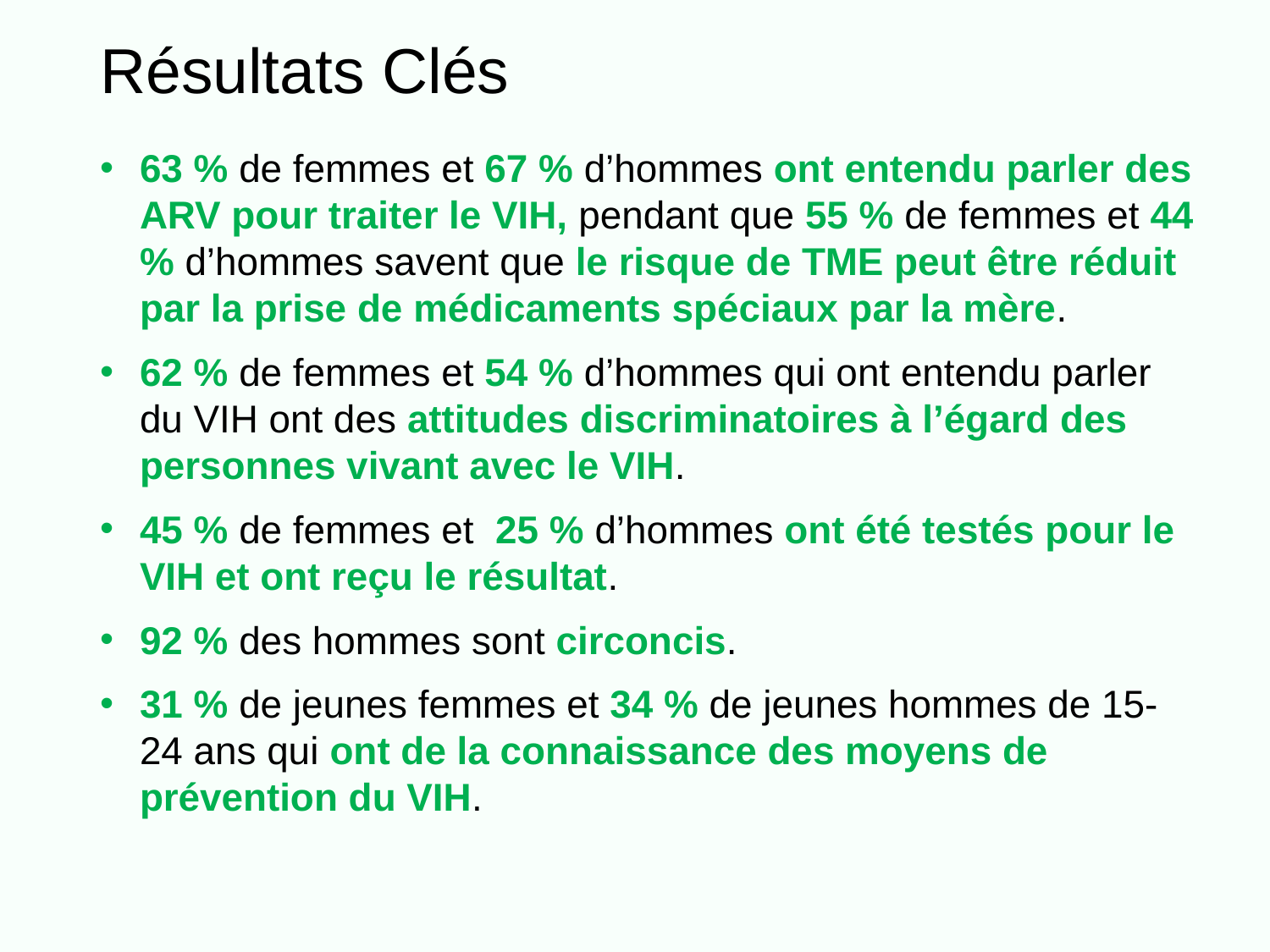

# Résultats Clés
63 % de femmes et 67 % d’hommes ont entendu parler des ARV pour traiter le VIH, pendant que 55 % de femmes et 44 % d’hommes savent que le risque de TME peut être réduit par la prise de médicaments spéciaux par la mère.
62 % de femmes et 54 % d’hommes qui ont entendu parler du VIH ont des attitudes discriminatoires à l’égard des personnes vivant avec le VIH.
45 % de femmes et  25 % d’hommes ont été testés pour le VIH et ont reçu le résultat.
92 % des hommes sont circoncis.
31 % de jeunes femmes et 34 % de jeunes hommes de 15-24 ans qui ont de la connaissance des moyens de prévention du VIH.